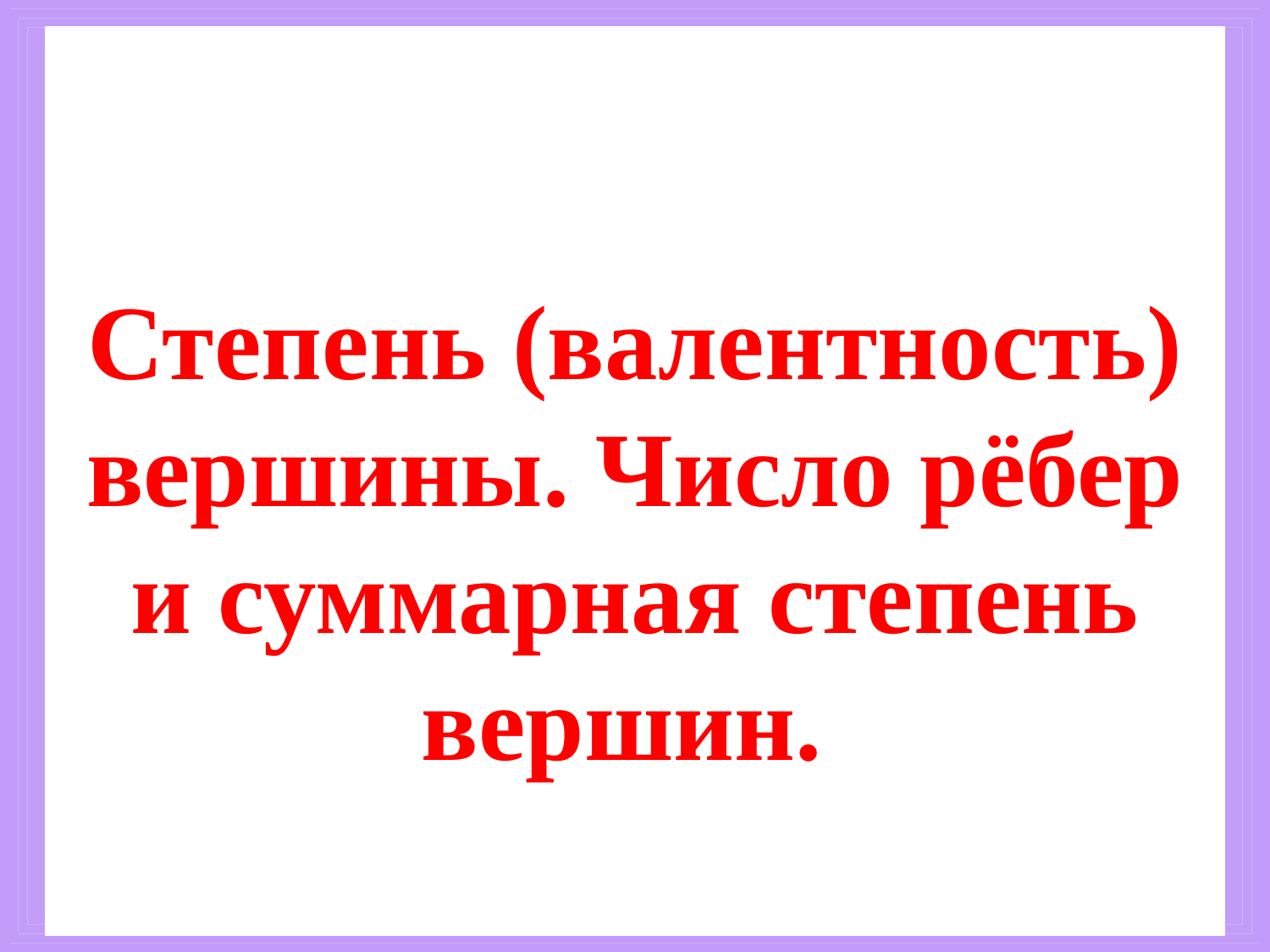

# Степень (валентность) вершины. Число рёбер и суммарная степень вершин.